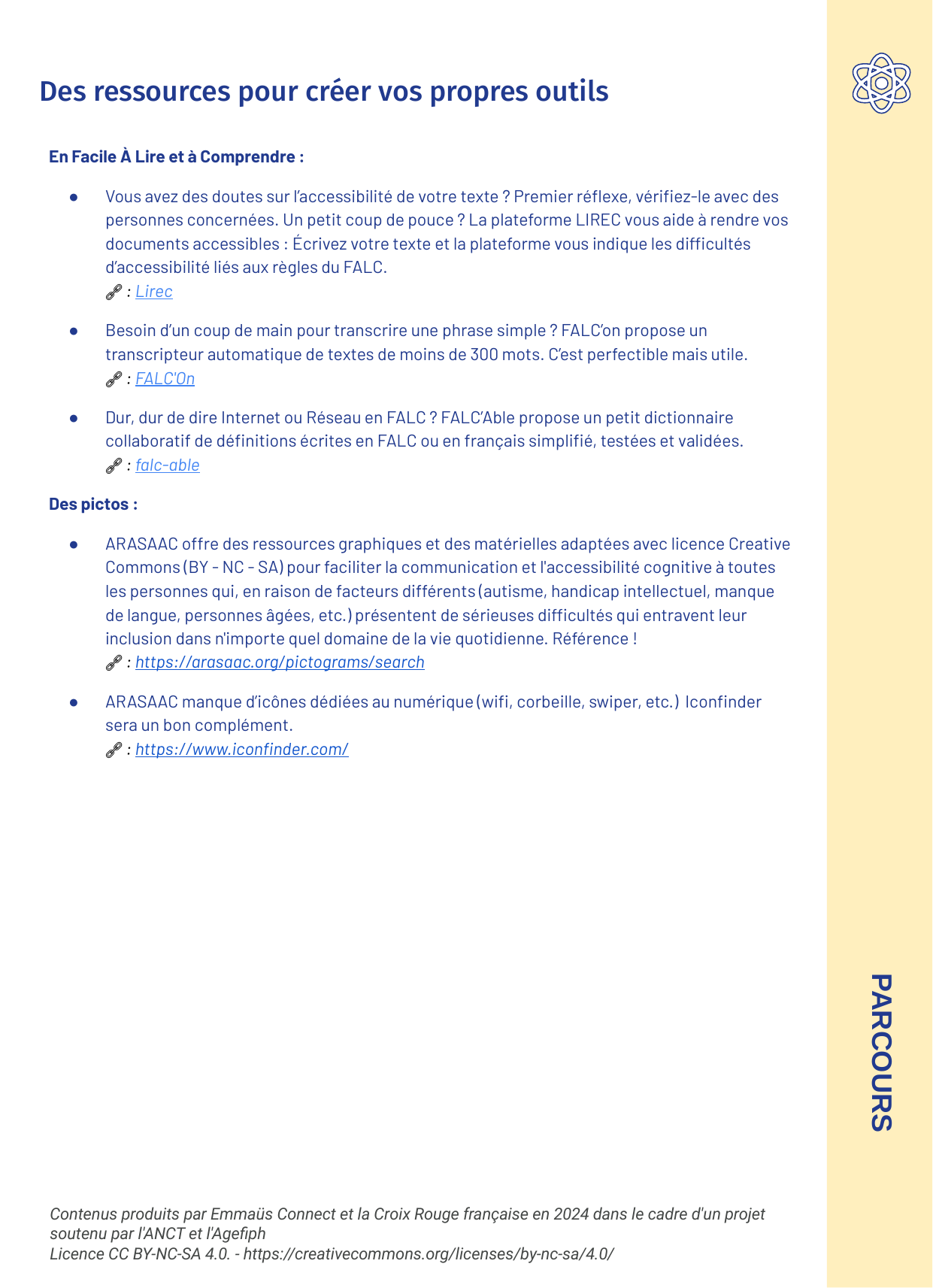

Des ressources pour créer vos propres outils
En Facile À Lire et à Comprendre :
Vous avez des doutes sur l’accessibilité de votre texte ? Premier réflexe, vérifiez-le avec des personnes concernées. Un petit coup de pouce ? La plateforme LIREC vous aide à rendre vos documents accessibles : Écrivez votre texte et la plateforme vous indique les difficultés d’accessibilité liés aux règles du FALC.
🔗 : Lirec
Besoin d’un coup de main pour transcrire une phrase simple ? FALC’on propose un transcripteur automatique de textes de moins de 300 mots. C’est perfectible mais utile.
🔗 : FALC'On
Dur, dur de dire Internet ou Réseau en FALC ? FALC’Able propose un petit dictionnaire collaboratif de définitions écrites en FALC ou en français simplifié, testées et validées.
🔗 : falc-able
Des pictos :
ARASAAC offre des ressources graphiques et des matérielles adaptées avec licence Creative Commons (BY - NC - SA) pour faciliter la communication et l'accessibilité cognitive à toutes les personnes qui, en raison de facteurs différents (autisme, handicap intellectuel, manque de langue, personnes âgées, etc.) présentent de sérieuses difficultés qui entravent leur inclusion dans n'importe quel domaine de la vie quotidienne. Référence !
🔗 : https://arasaac.org/pictograms/search
ARASAAC manque d’icônes dédiées au numérique (wifi, corbeille, swiper, etc.)  Iconfinder sera un bon complément.
🔗 : https://www.iconfinder.com/

PARCOURS